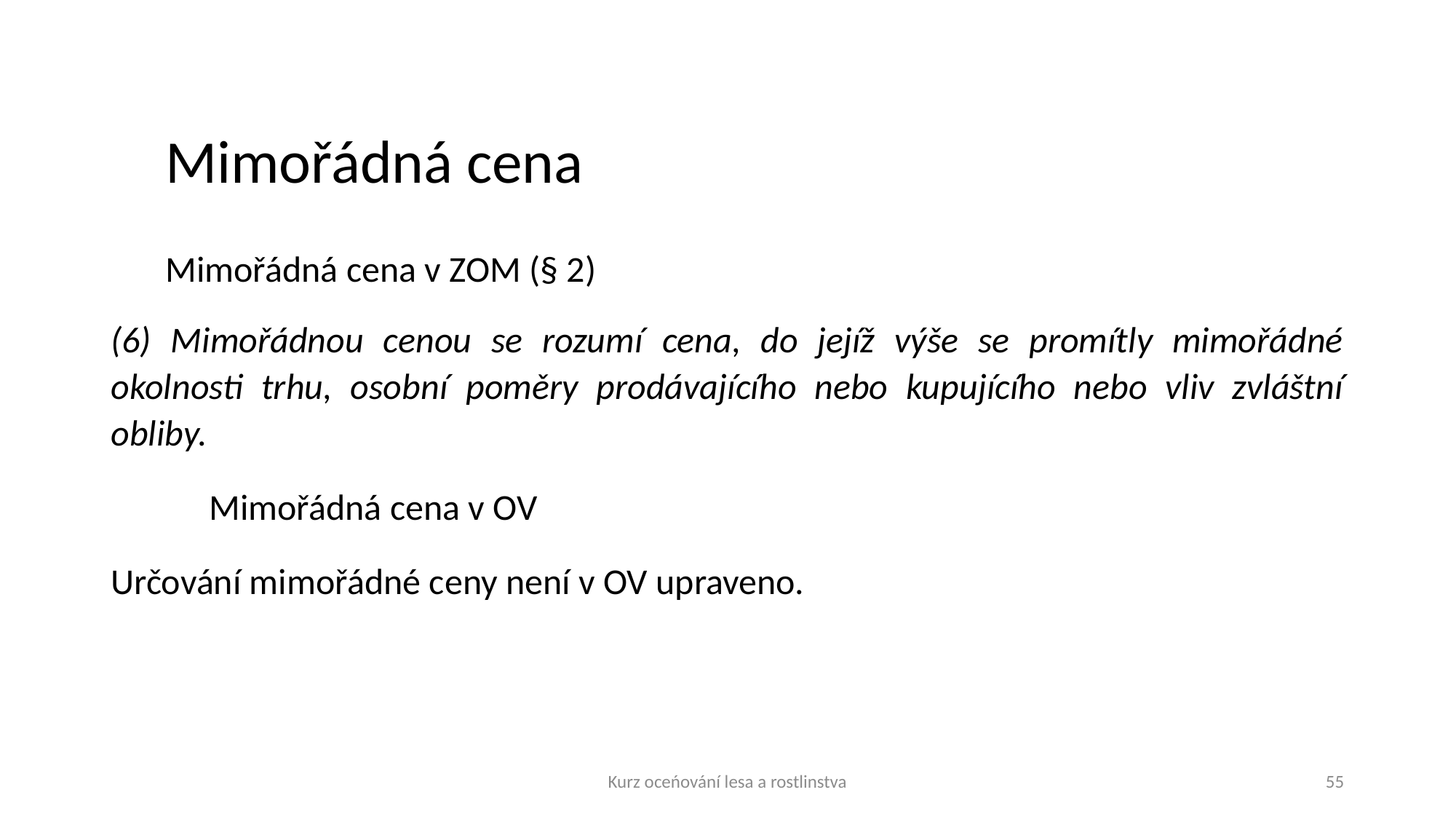

# Mimořádná cena
Mimořádná cena v ZOM (§ 2)
(6) Mimořádnou cenou se rozumí cena, do jejíž výše se promítly mimořádné okolnosti trhu, osobní poměry prodávajícího nebo kupujícího nebo vliv zvláštní obliby.
            Mimořádná cena v OV
Určování mimořádné ceny není v OV upraveno.

Kurz oceńování lesa a rostlinstva
55